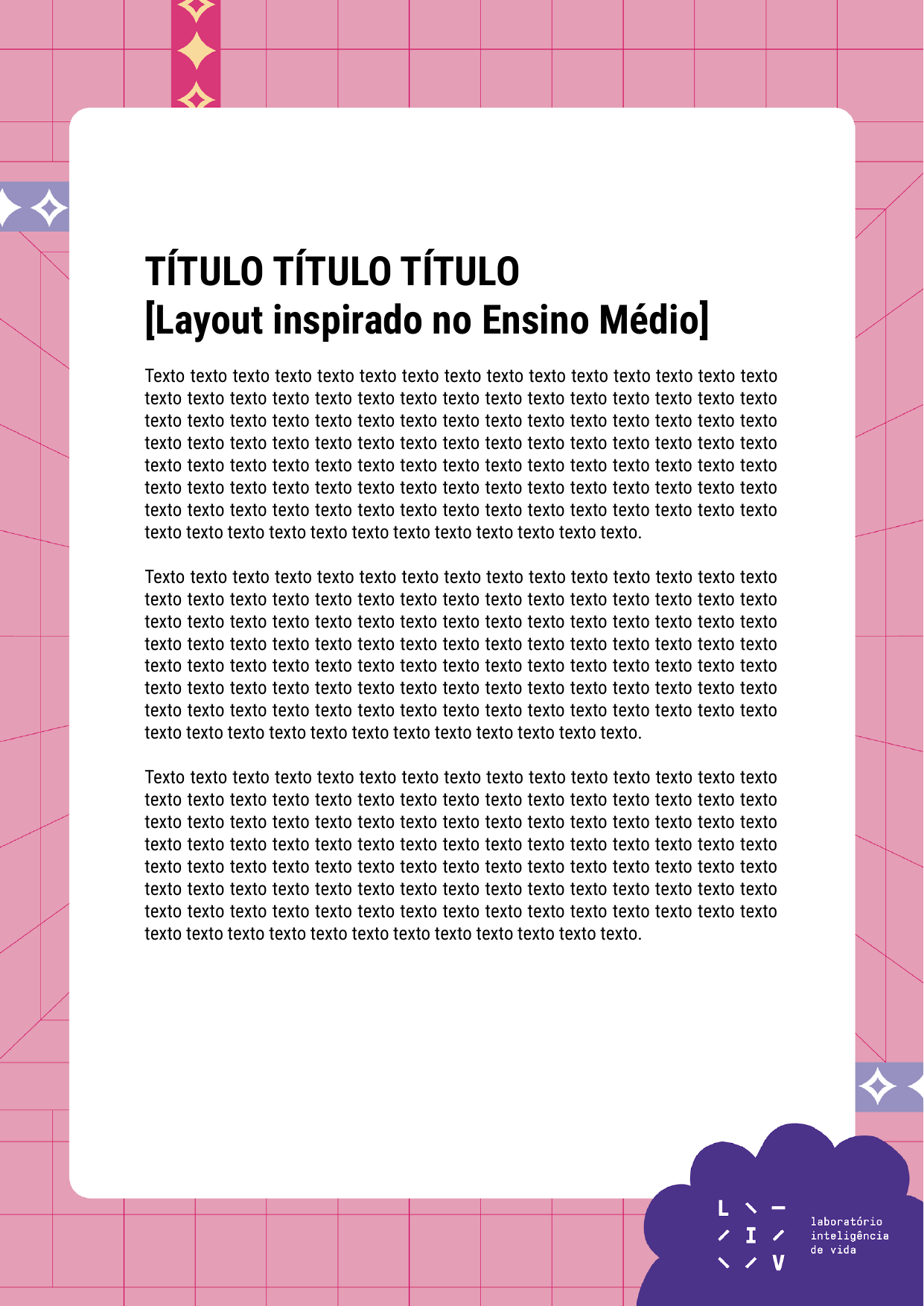

TÍTULO TÍTULO TÍTULO
[Layout inspirado no Ensino Médio]

Texto texto texto texto texto texto texto texto texto texto texto texto texto texto texto texto texto texto texto texto texto texto texto texto texto texto texto texto texto texto texto texto texto texto texto texto texto texto texto texto texto texto texto texto texto texto texto texto texto texto texto texto texto texto texto texto texto texto texto texto texto texto texto texto texto texto texto texto texto texto texto texto texto texto texto texto texto texto texto texto texto texto texto texto texto texto texto texto texto texto texto texto texto texto texto texto texto texto texto texto texto texto texto texto texto texto texto texto texto texto texto texto texto texto texto texto texto.

Texto texto texto texto texto texto texto texto texto texto texto texto texto texto texto texto texto texto texto texto texto texto texto texto texto texto texto texto texto texto texto texto texto texto texto texto texto texto texto texto texto texto texto texto texto texto texto texto texto texto texto texto texto texto texto texto texto texto texto texto texto texto texto texto texto texto texto texto texto texto texto texto texto texto texto texto texto texto texto texto texto texto texto texto texto texto texto texto texto texto texto texto texto texto texto texto texto texto texto texto texto texto texto texto texto texto texto texto texto texto texto texto texto texto texto texto texto.

Texto texto texto texto texto texto texto texto texto texto texto texto texto texto texto texto texto texto texto texto texto texto texto texto texto texto texto texto texto texto texto texto texto texto texto texto texto texto texto texto texto texto texto texto texto texto texto texto texto texto texto texto texto texto texto texto texto texto texto texto texto texto texto texto texto texto texto texto texto texto texto texto texto texto texto texto texto texto texto texto texto texto texto texto texto texto texto texto texto texto texto texto texto texto texto texto texto texto texto texto texto texto texto texto texto texto texto texto texto texto texto texto texto texto texto texto texto.